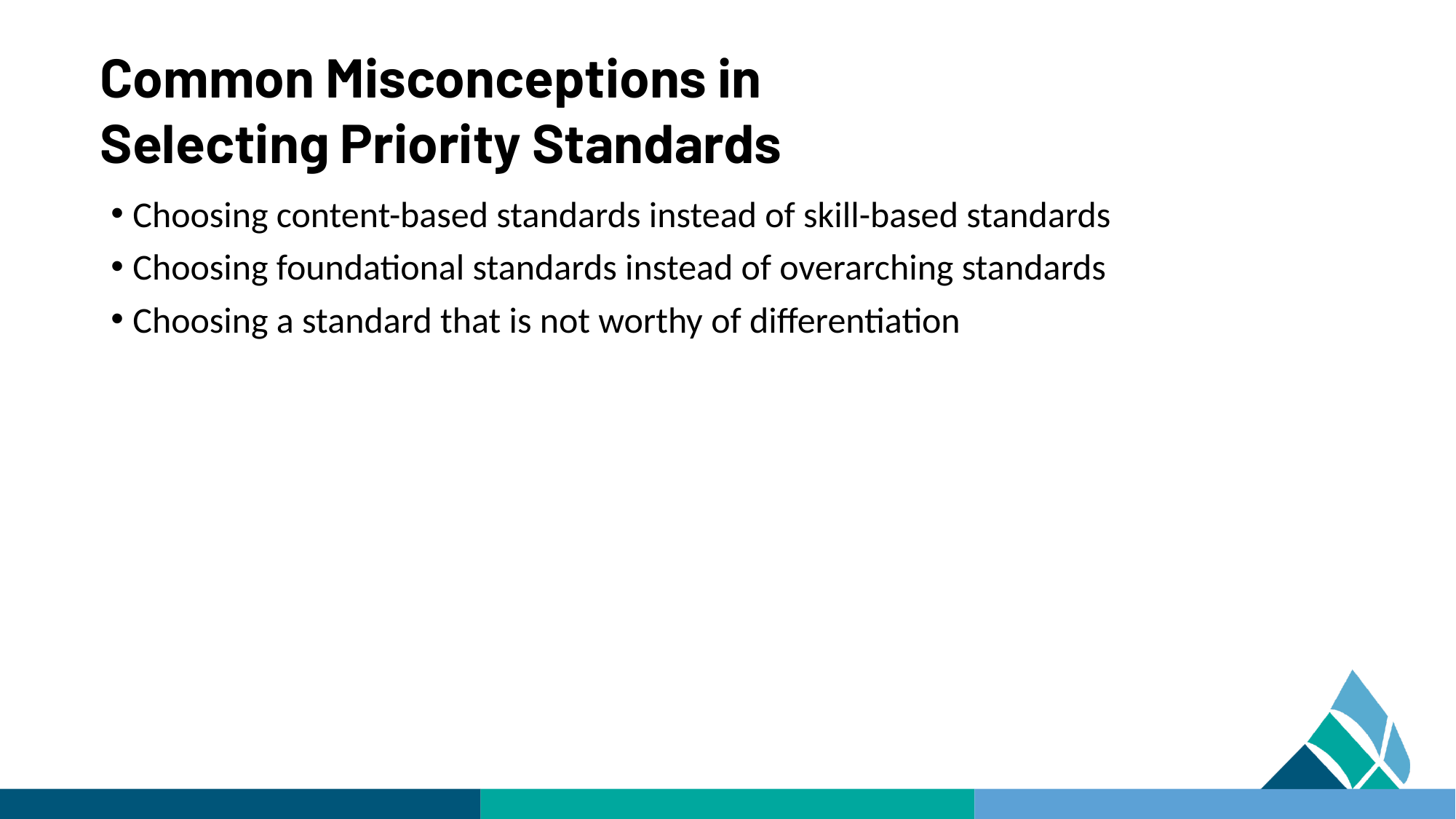

# Common Misconceptions in Selecting Priority Standards
Choosing content-based standards instead of skill-based standards
Choosing foundational standards instead of overarching standards
Choosing a standard that is not worthy of differentiation